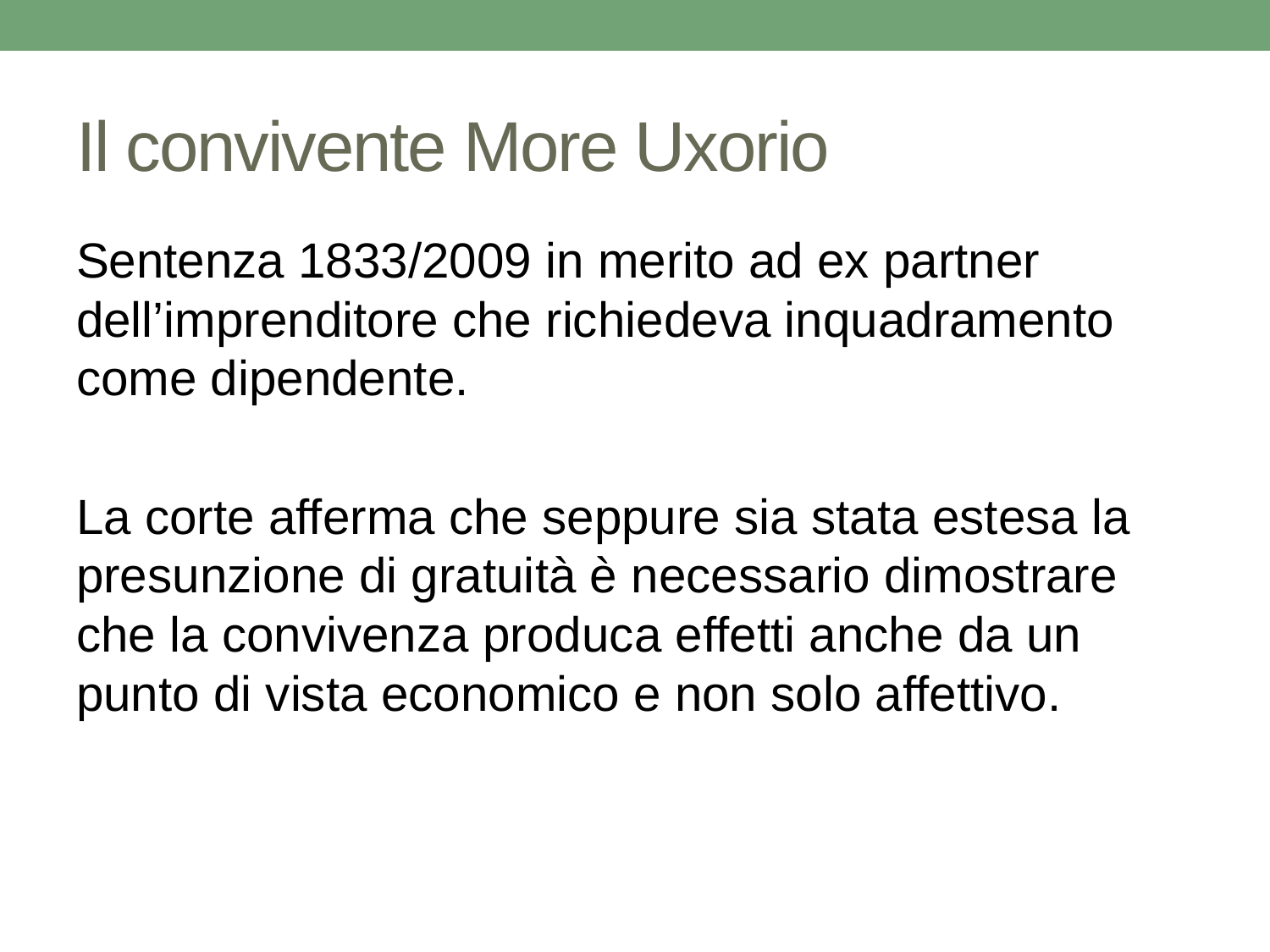

# Il convivente More Uxorio
Sentenza 1833/2009 in merito ad ex partner dell’imprenditore che richiedeva inquadramento come dipendente.

La corte afferma che seppure sia stata estesa la presunzione di gratuità è necessario dimostrare che la convivenza produca effetti anche da un punto di vista economico e non solo affettivo.